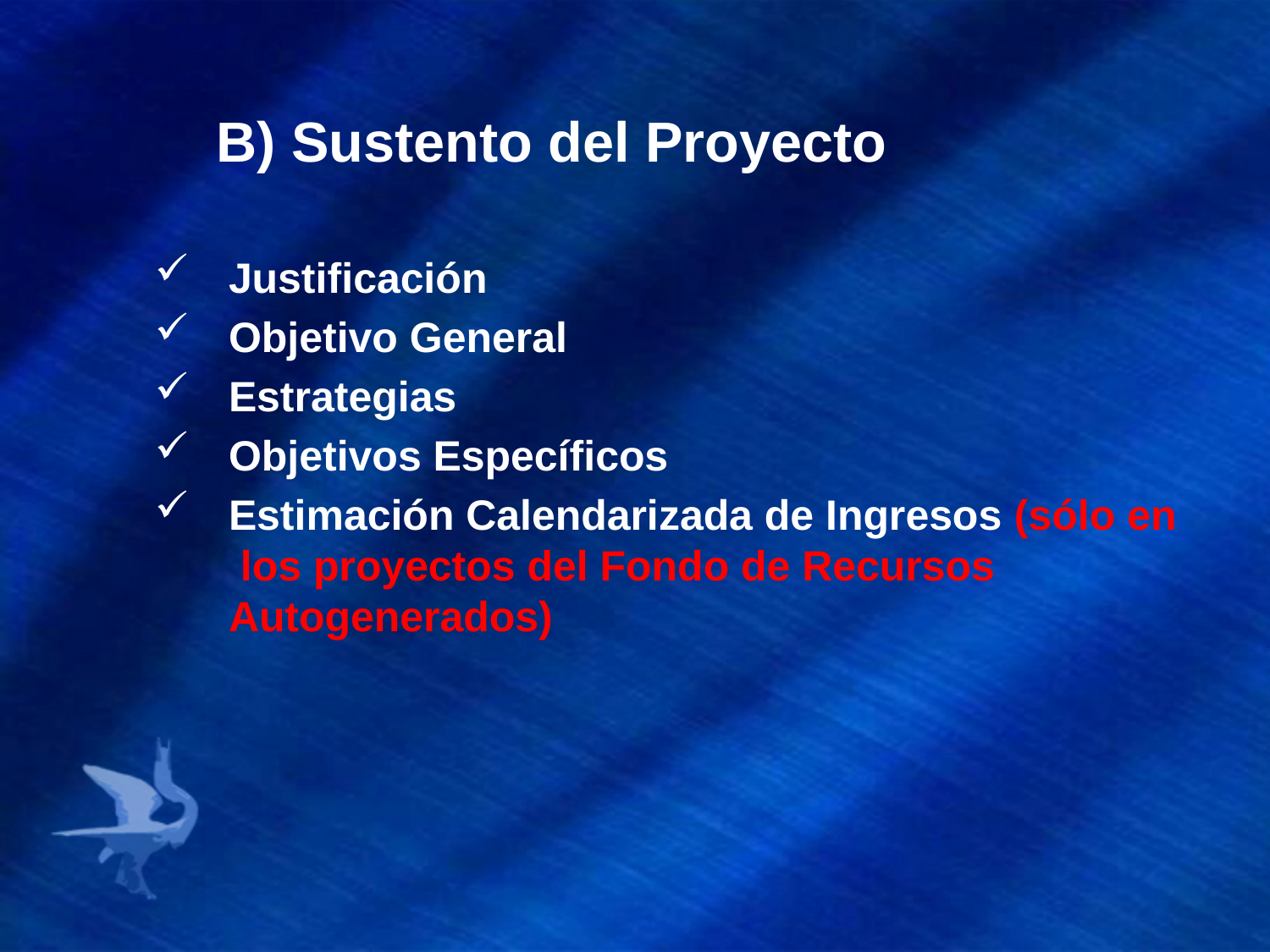

B) Sustento del Proyecto

Justificación
Objetivo General
Estrategias
Objetivos Específicos
Estimación Calendarizada de Ingresos (sólo en  los proyectos del Fondo de Recursos Autogenerados)